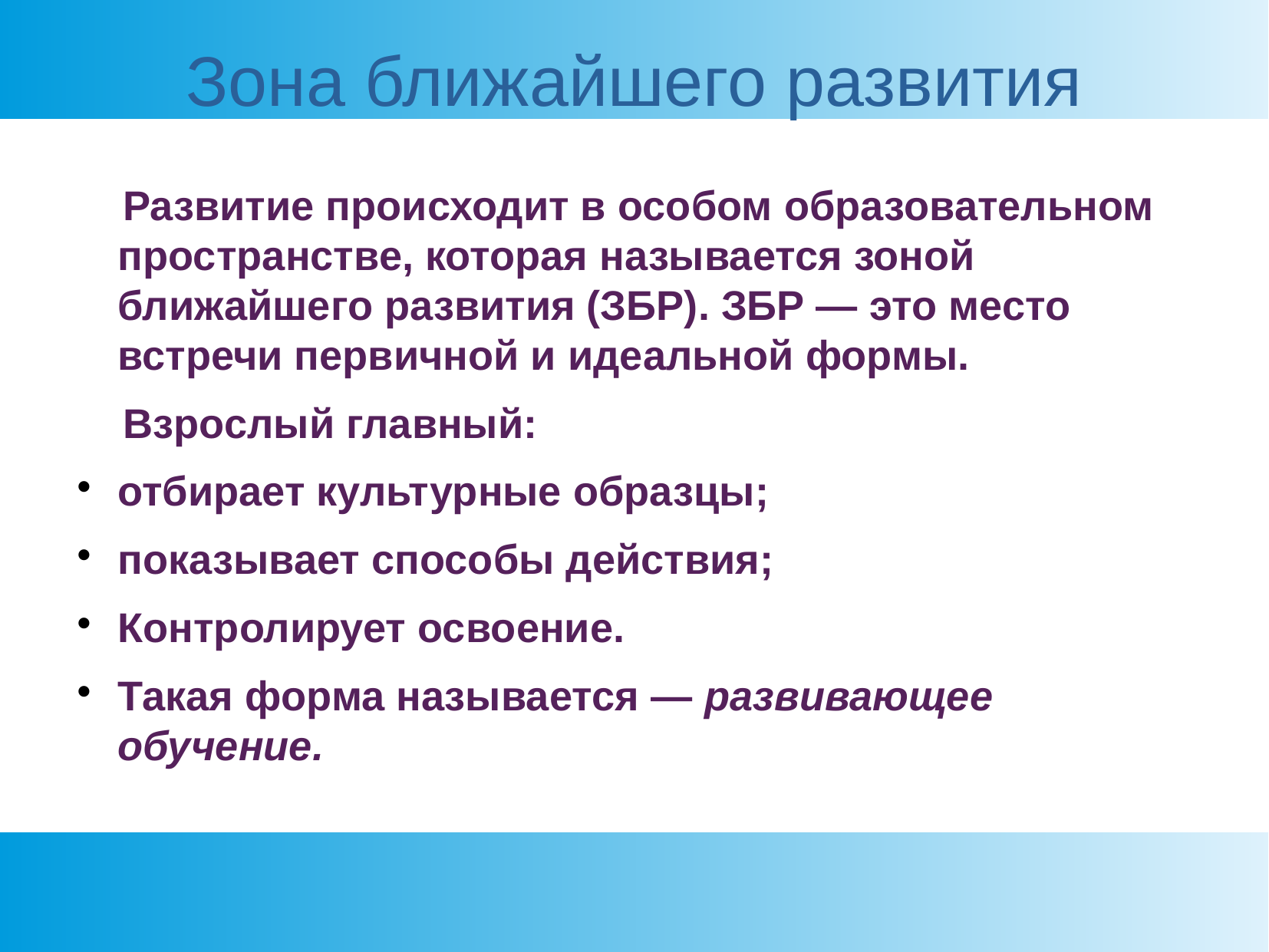

Зона ближайшего развития
    Развитие происходит в особом образовательном пространстве, которая называется зоной ближайшего развития (ЗБР). ЗБР — это место встречи первичной и идеальной формы.
    Взрослый главный:
отбирает культурные образцы;
показывает способы действия;
Контролирует освоение.
Такая форма называется — развивающее обучение.